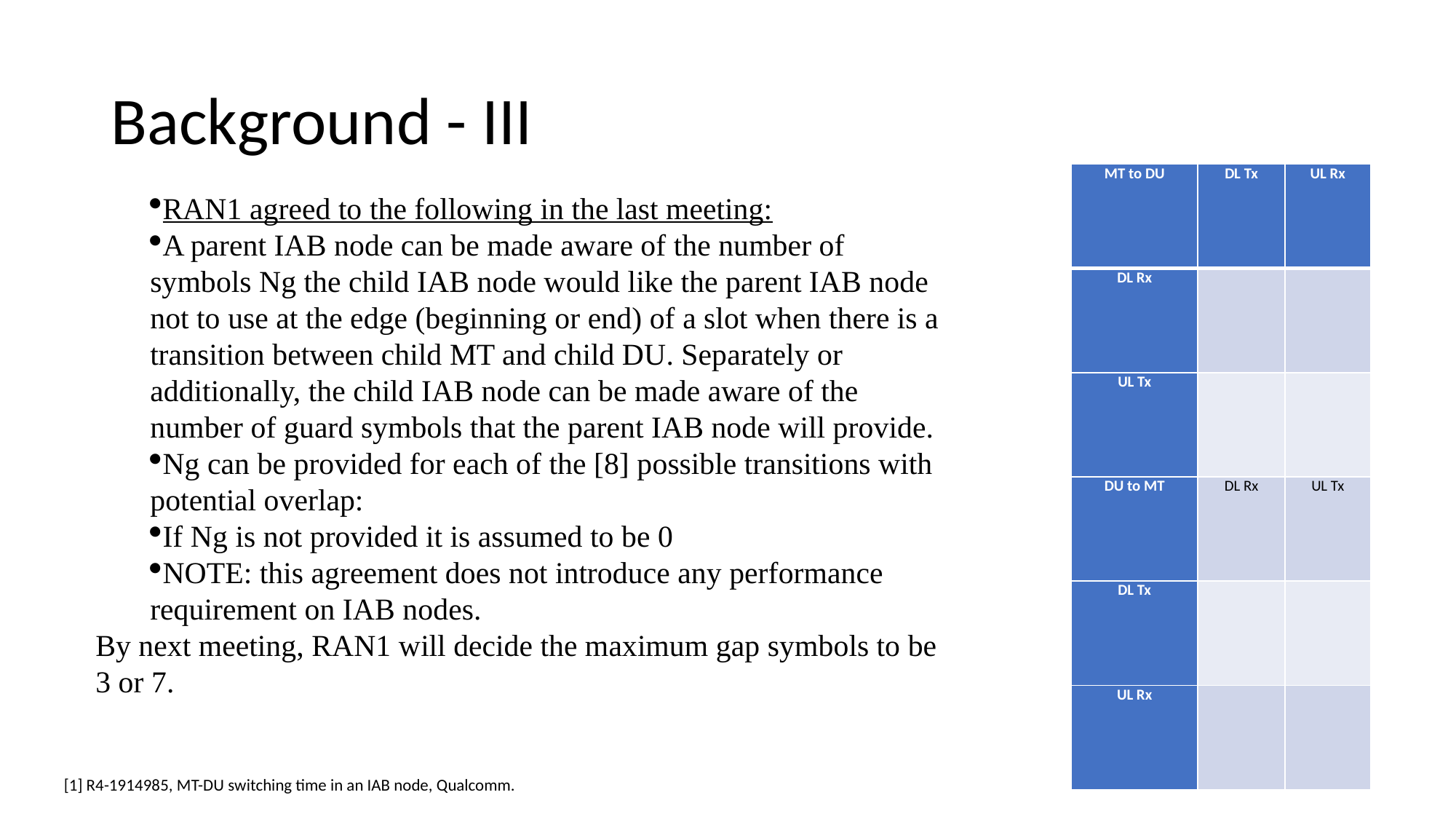

# Background - III
| MT to DU | DL Tx | UL Rx |
| --- | --- | --- |
| DL Rx |  |  |
| UL Tx |  |  |
| DU to MT | DL Rx | UL Tx |
| DL Tx |  |  |
| UL Rx |  |  |
RAN1 agreed to the following in the last meeting:
A parent IAB node can be made aware of the number of symbols Ng the child IAB node would like the parent IAB node not to use at the edge (beginning or end) of a slot when there is a transition between child MT and child DU. Separately or additionally, the child IAB node can be made aware of the number of guard symbols that the parent IAB node will provide.
Ng can be provided for each of the [8] possible transitions with potential overlap:
If Ng is not provided it is assumed to be 0
NOTE: this agreement does not introduce any performance requirement on IAB nodes.
By next meeting, RAN1 will decide the maximum gap symbols to be 3 or 7.
[1] R4-1914985, MT-DU switching time in an IAB node, Qualcomm.